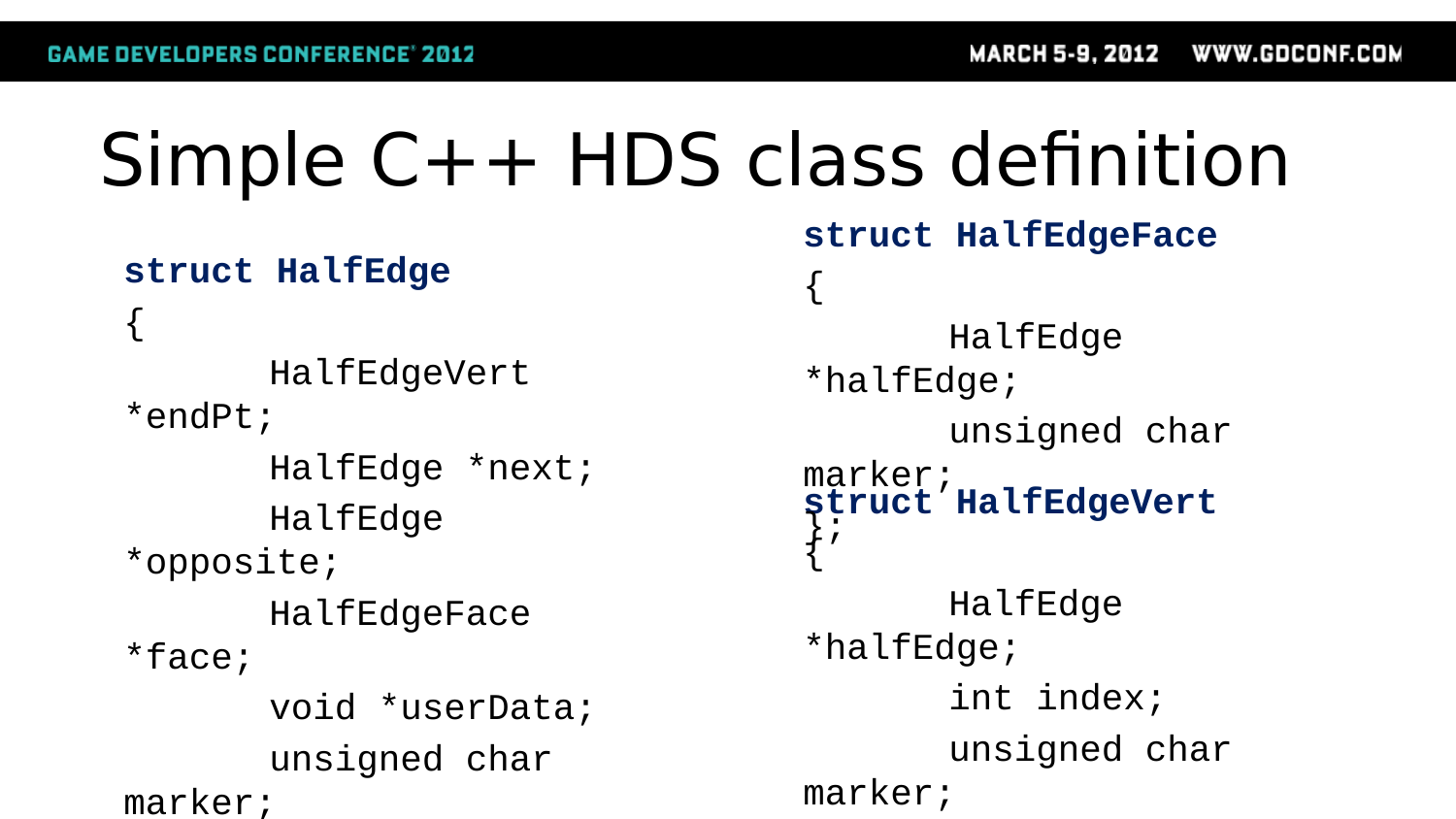

# Simple C++ HDS class definition
struct HalfEdgeFace
{
	HalfEdge *halfEdge;
	unsigned char marker;
};

struct HalfEdge
{
	HalfEdgeVert *endPt;
	HalfEdge *next;
	HalfEdge *opposite;
	HalfEdgeFace *face;
	void *userData;
	unsigned char marker;
};
struct HalfEdgeVert
{
	HalfEdge *halfEdge;
	int index;
	unsigned char marker;
};